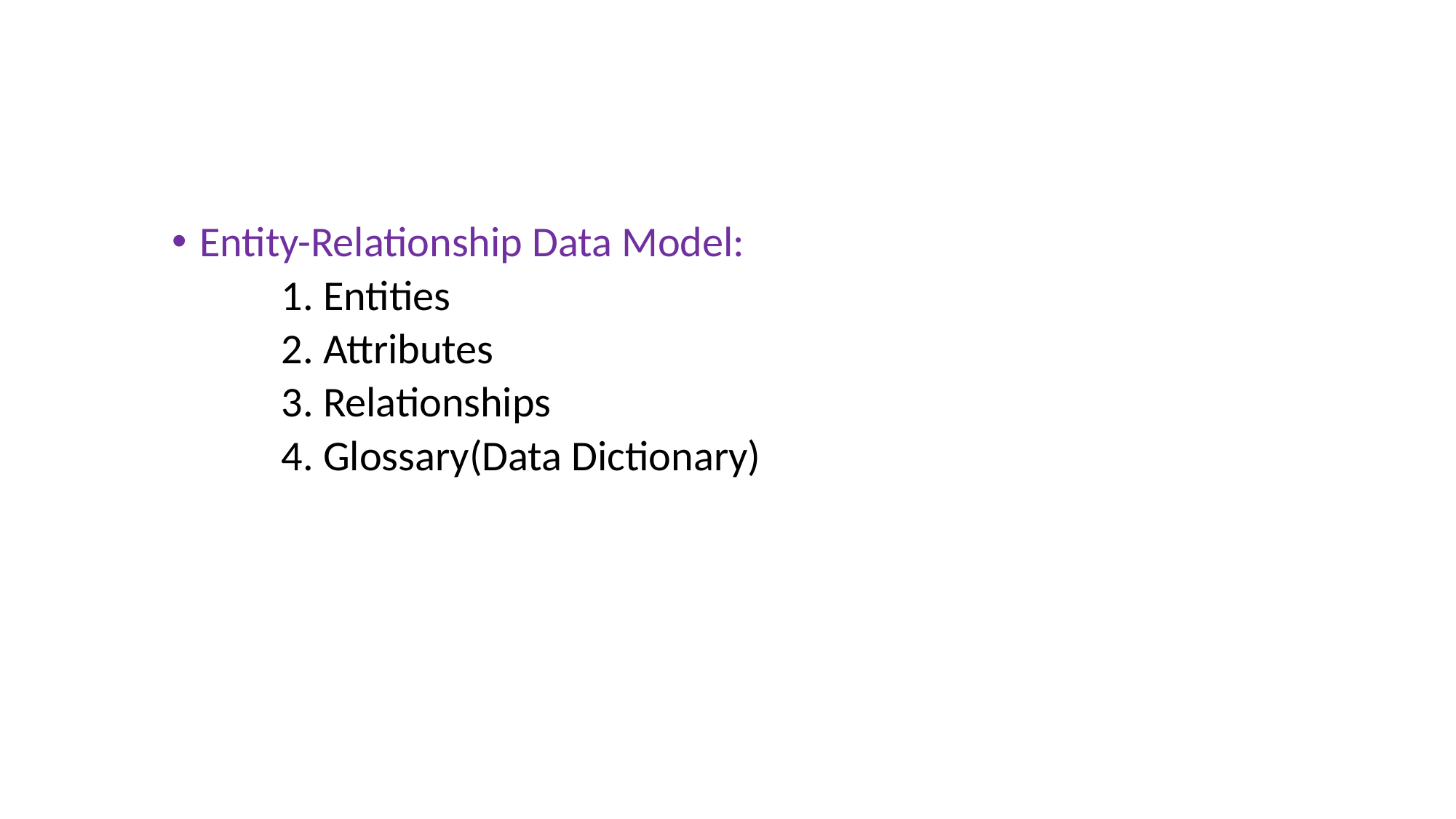

Entity-Relationship Data Model:
1. Entities
2. Attributes
3. Relationships
4. Glossary(Data Dictionary)